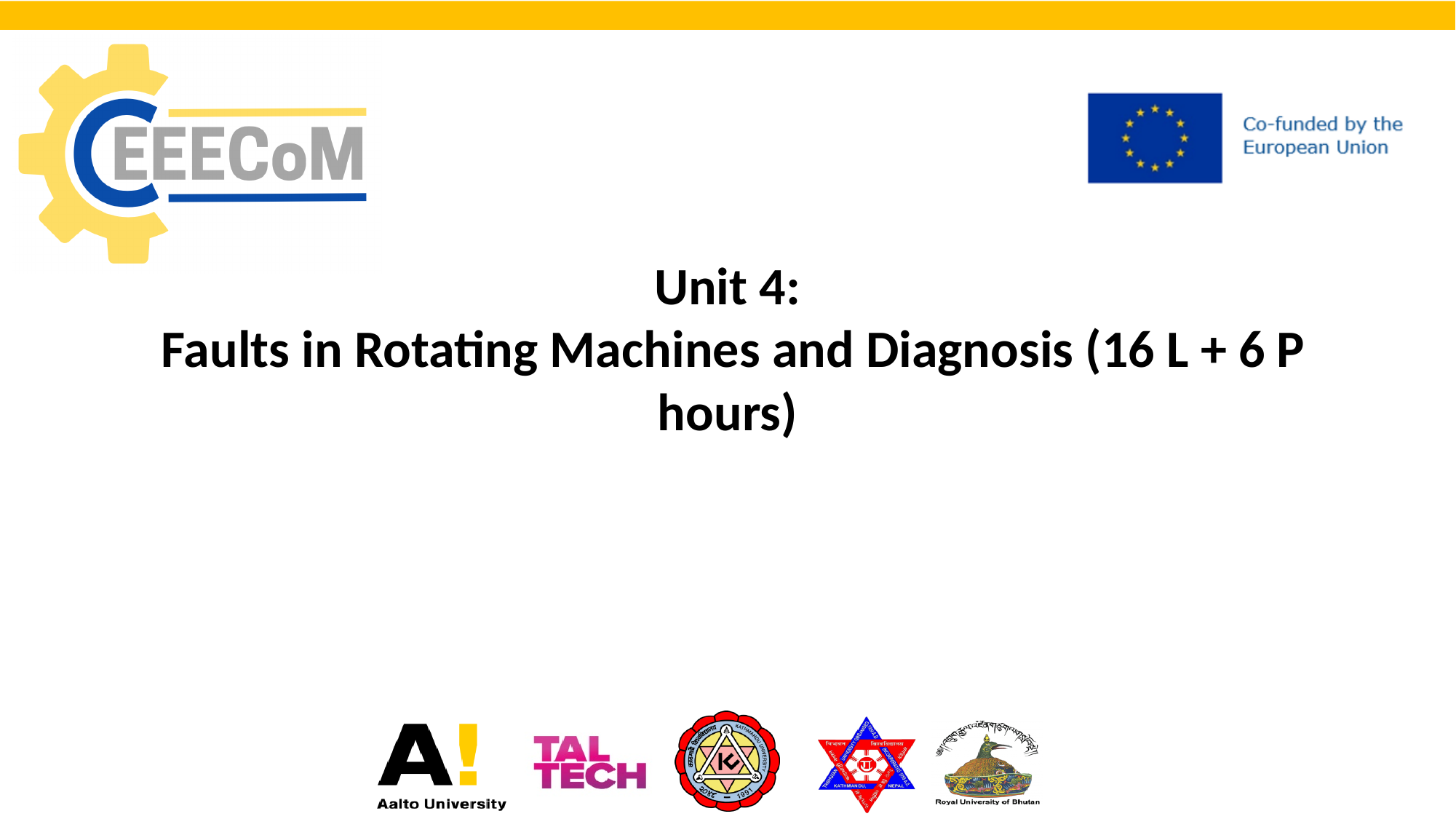

# Unit 4: Faults in Rotating Machines and Diagnosis (16 L + 6 P hours)